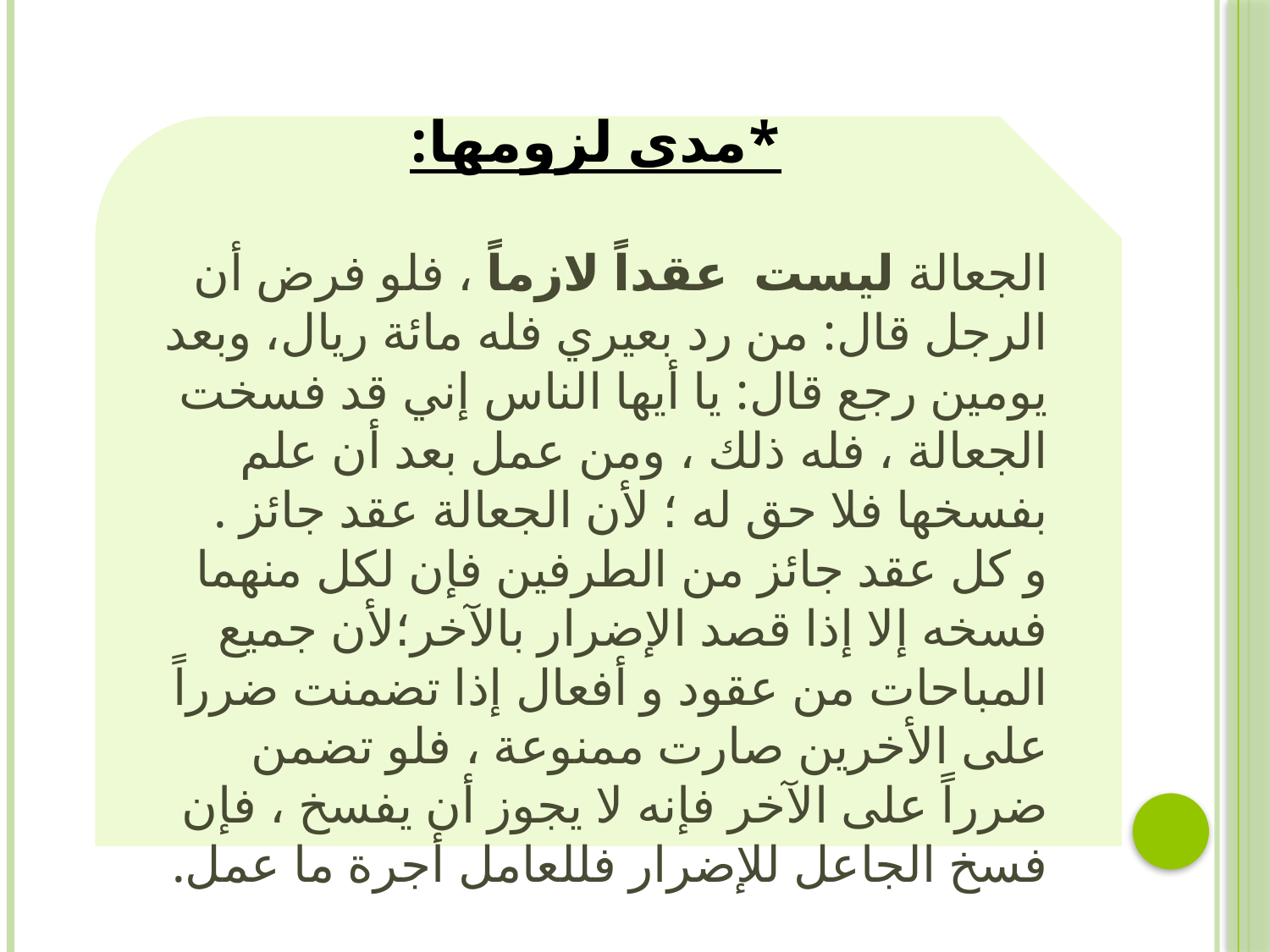

*مدى لزومها:

الجعالة ليست  عقداً لازماً ، فلو فرض أن الرجل قال: من رد بعيري فله مائة ريال، وبعد يومين رجع قال: يا أيها الناس إني قد فسخت الجعالة ، فله ذلك ، ومن عمل بعد أن علم بفسخها فلا حق له ؛ لأن الجعالة عقد جائز .
و كل عقد جائز من الطرفين فإن لكل منهما فسخه إلا إذا قصد الإضرار بالآخر؛لأن جميع المباحات من عقود و أفعال إذا تضمنت ضرراً على الأخرين صارت ممنوعة ، فلو تضمن ضرراً على الآخر فإنه لا يجوز أن يفسخ ، فإن فسخ الجاعل للإضرار فللعامل أجرة ما عمل.